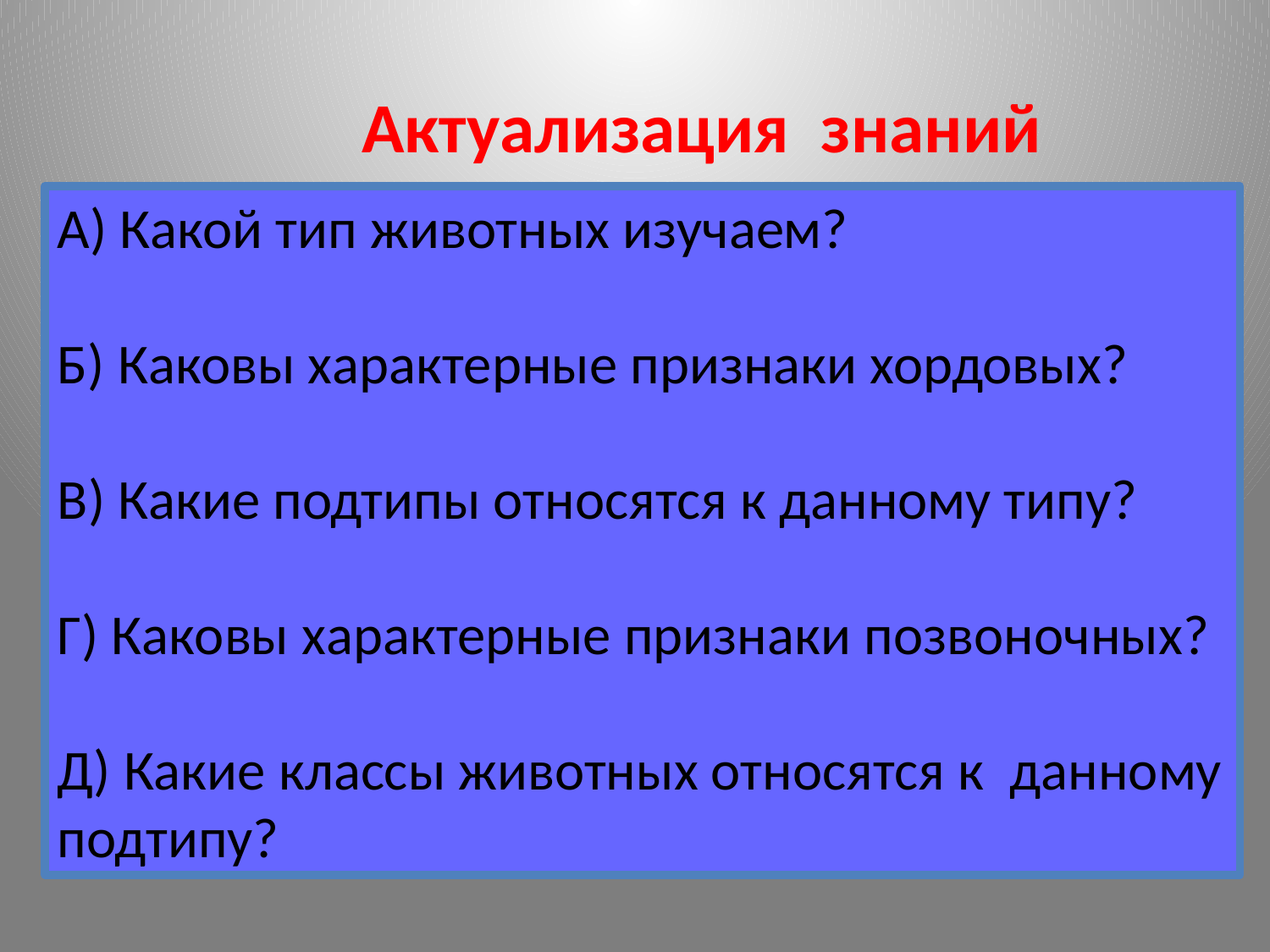

Актуализация  знаний
А) Какой тип животных изучаем?

Б) Каковы характерные признаки хордовых?

В) Какие подтипы относятся к данному типу?

Г) Каковы характерные признаки позвоночных?

Д) Какие классы животных относятся к  данному подтипу?